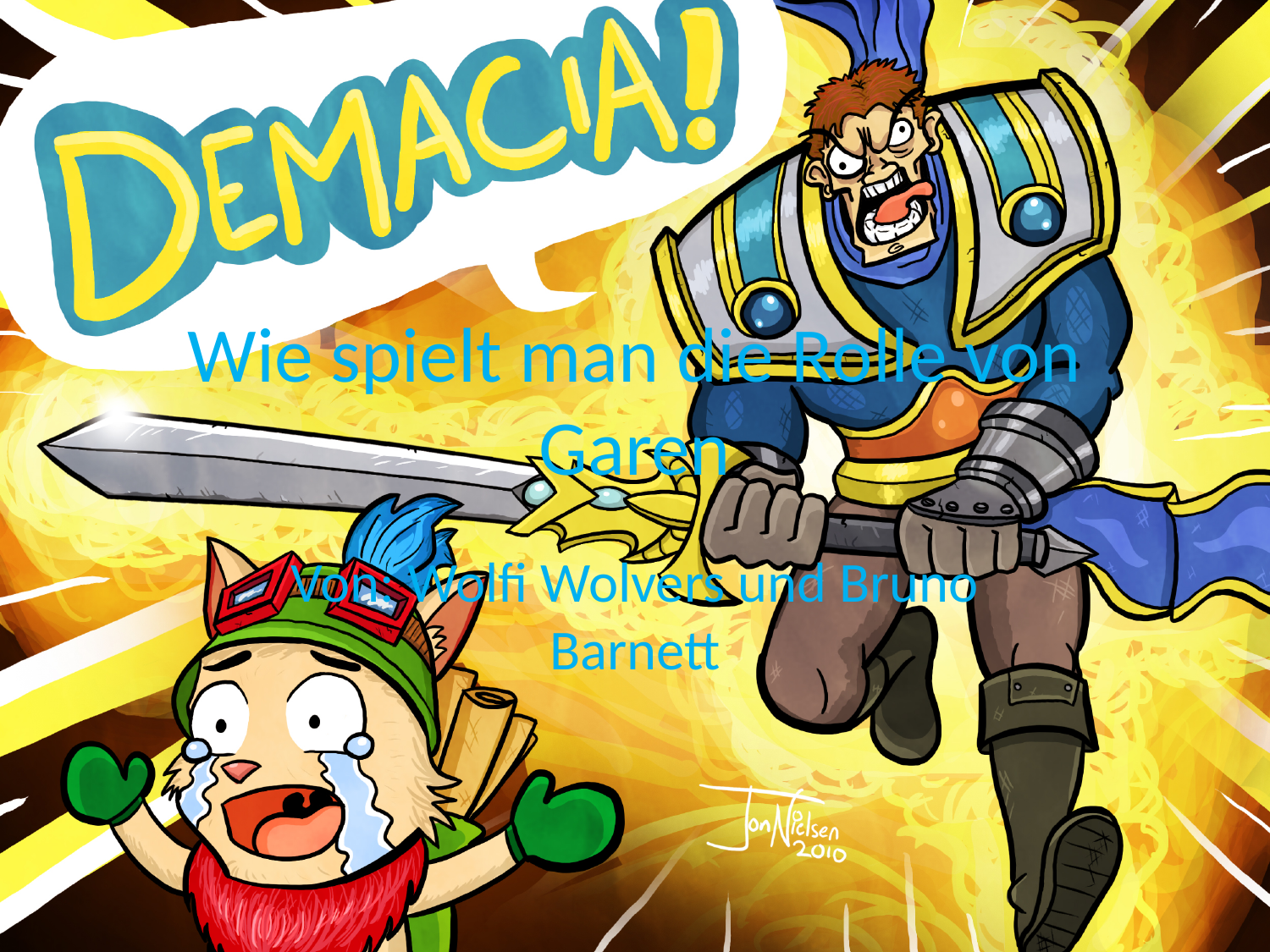

# Wie spielt man die Rolle von Garen
Von: Wolfi Wolvers und Bruno Barnett